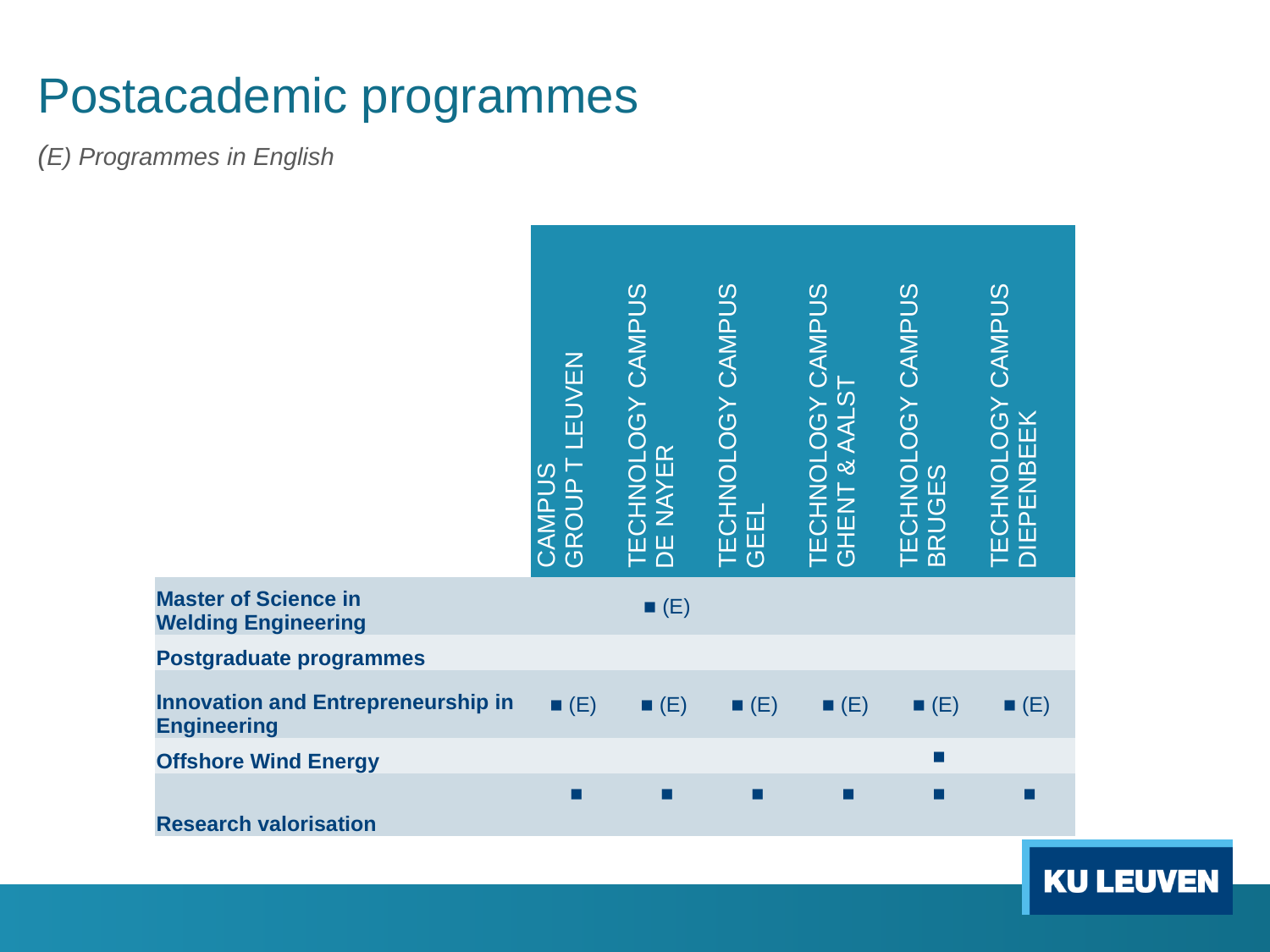

# Postacademic programmes (E) Programmes in English
|  | CAMPUS GROUP T LEUVEN | TECHNOLOGY CAMPUS DE NAYER | TECHNOLOGY CAMPUS GEEL | TECHNOLOGY CAMPUS GHENT & AALST | TECHNOLOGY CAMPUS BRUGES | TECHNOLOGY CAMPUS DIEPENBEEK |
| --- | --- | --- | --- | --- | --- | --- |
| Master of Science in Welding Engineering |  | ■ (E) |  |  |  |  |
| Postgraduate programmes |  |  |  |  |  |  |
| Innovation and Entrepreneurship in Engineering | ■ (E) | ■ (E) | ■ (E) | ■ (E) | ■ (E) | ■ (E) |
| Offshore Wind Energy |  |  |  |  | ■ |  |
| Research valorisation | ■ | ■ | ■ | ■ | ■ | ■ |